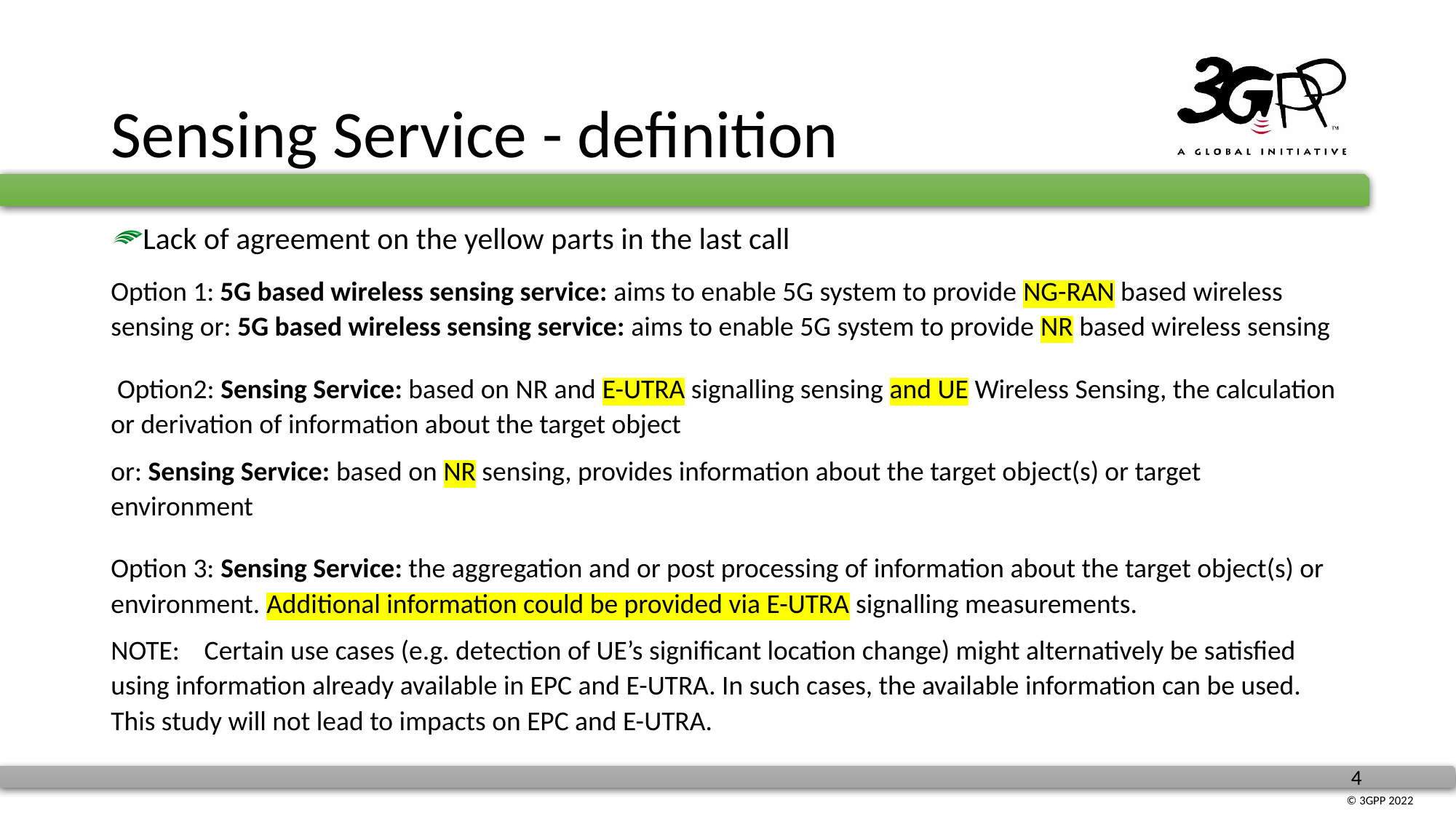

# Sensing Service - definition
Lack of agreement on the yellow parts in the last call
Option 1: 5G based wireless sensing service: aims to enable 5G system to provide NG-RAN based wireless sensing or: 5G based wireless sensing service: aims to enable 5G system to provide NR based wireless sensing
 Option2: Sensing Service: based on NR and E-UTRA signalling sensing and UE Wireless Sensing, the calculation or derivation of information about the target object
or: Sensing Service: based on NR sensing, provides information about the target object(s) or target environment
Option 3: Sensing Service: the aggregation and or post processing of information about the target object(s) or environment. Additional information could be provided via E-UTRA signalling measurements.
NOTE:    Certain use cases (e.g. detection of UE’s significant location change) might alternatively be satisfied using information already available in EPC and E-UTRA. In such cases, the available information can be used. This study will not lead to impacts on EPC and E-UTRA.